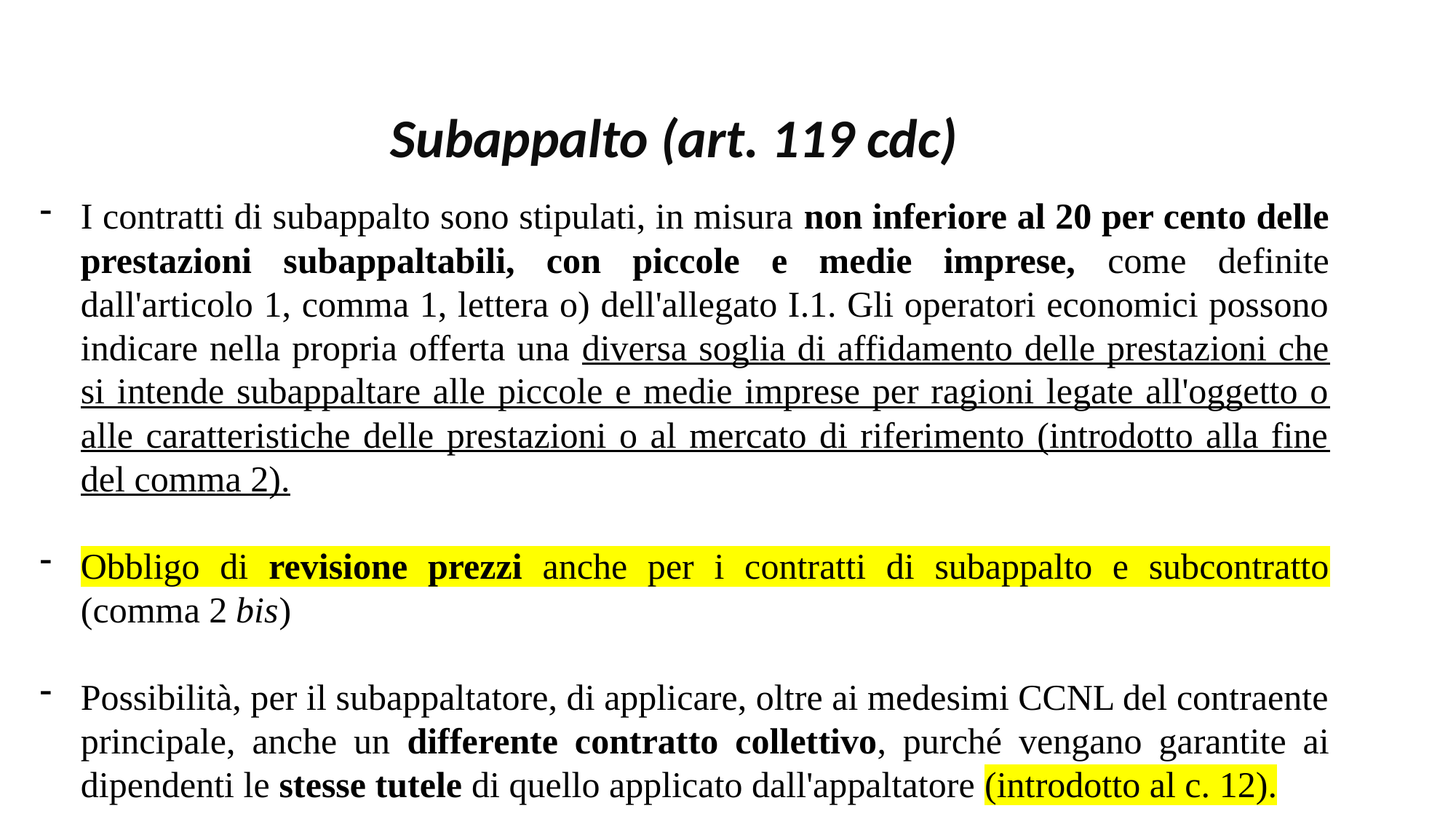

Subappalto (art. 119 cdc)

I contratti di subappalto sono stipulati, in misura non inferiore al 20 per cento delle prestazioni subappaltabili, con piccole e medie imprese, come definite dall'articolo 1, comma 1, lettera o) dell'allegato I.1. Gli operatori economici possono indicare nella propria offerta una diversa soglia di affidamento delle prestazioni che si intende subappaltare alle piccole e medie imprese per ragioni legate all'oggetto o alle caratteristiche delle prestazioni o al mercato di riferimento (introdotto alla fine del comma 2).

Obbligo di revisione prezzi anche per i contratti di subappalto e subcontratto (comma 2 bis)

Possibilità, per il subappaltatore, di applicare, oltre ai medesimi CCNL del contraente principale, anche un differente contratto collettivo, purché vengano garantite ai dipendenti le stesse tutele di quello applicato dall'appaltatore (introdotto al c. 12).